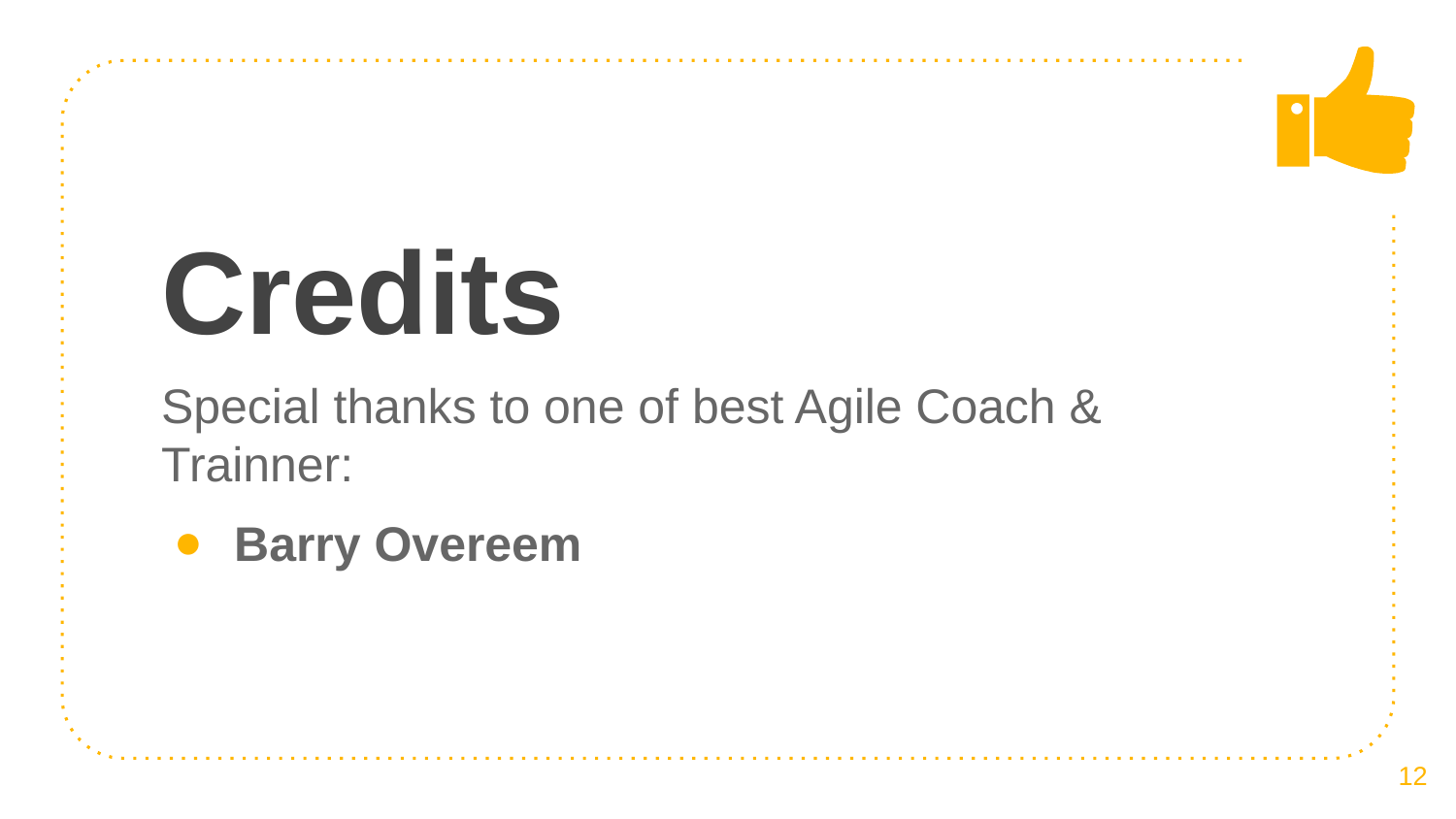

# Credits
Special thanks to one of best Agile Coach & Trainner:
Barry Overeem
12